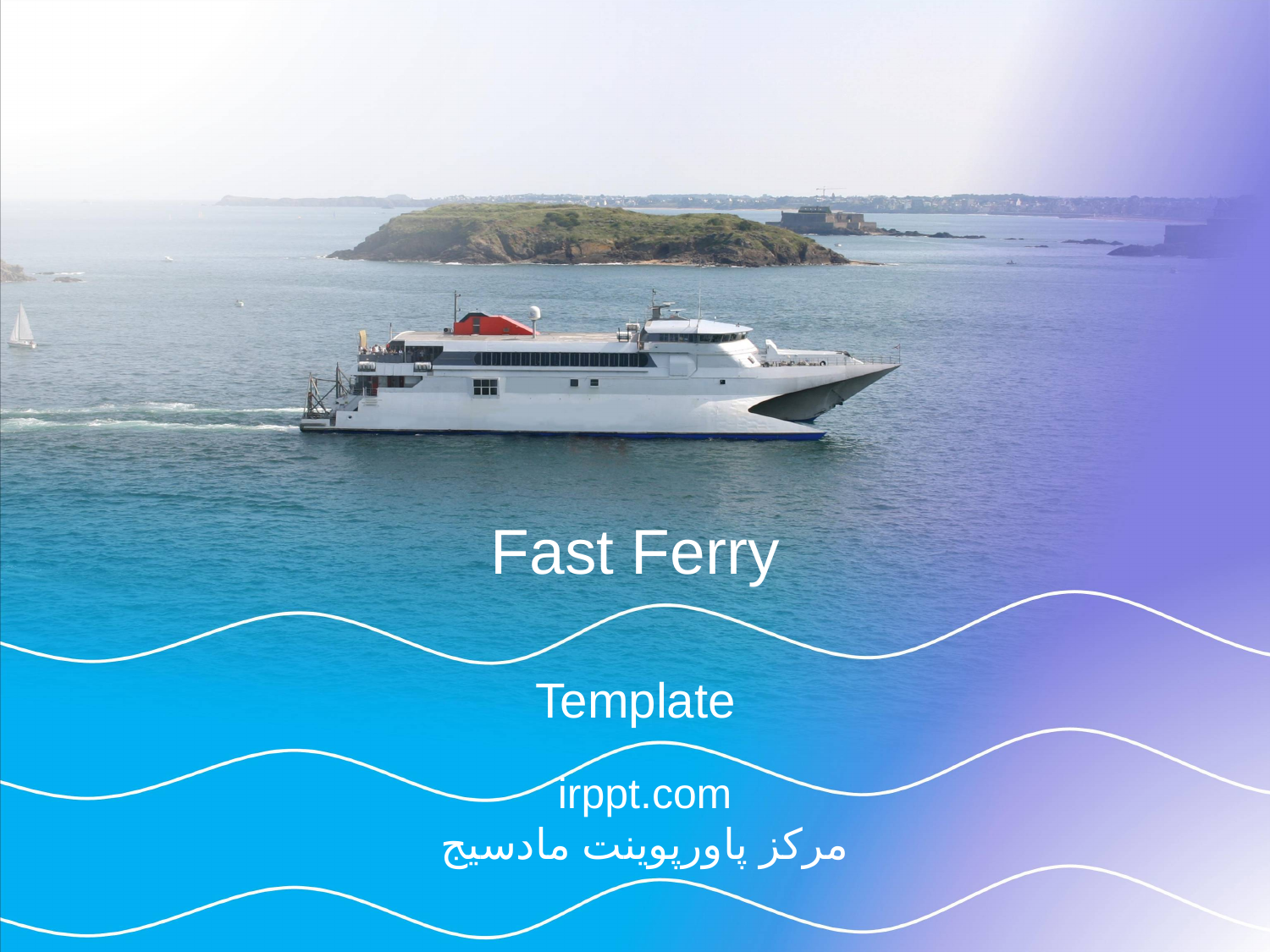

# Fast Ferry
Template
irppt.com
مرکز پاورپوینت مادسیج